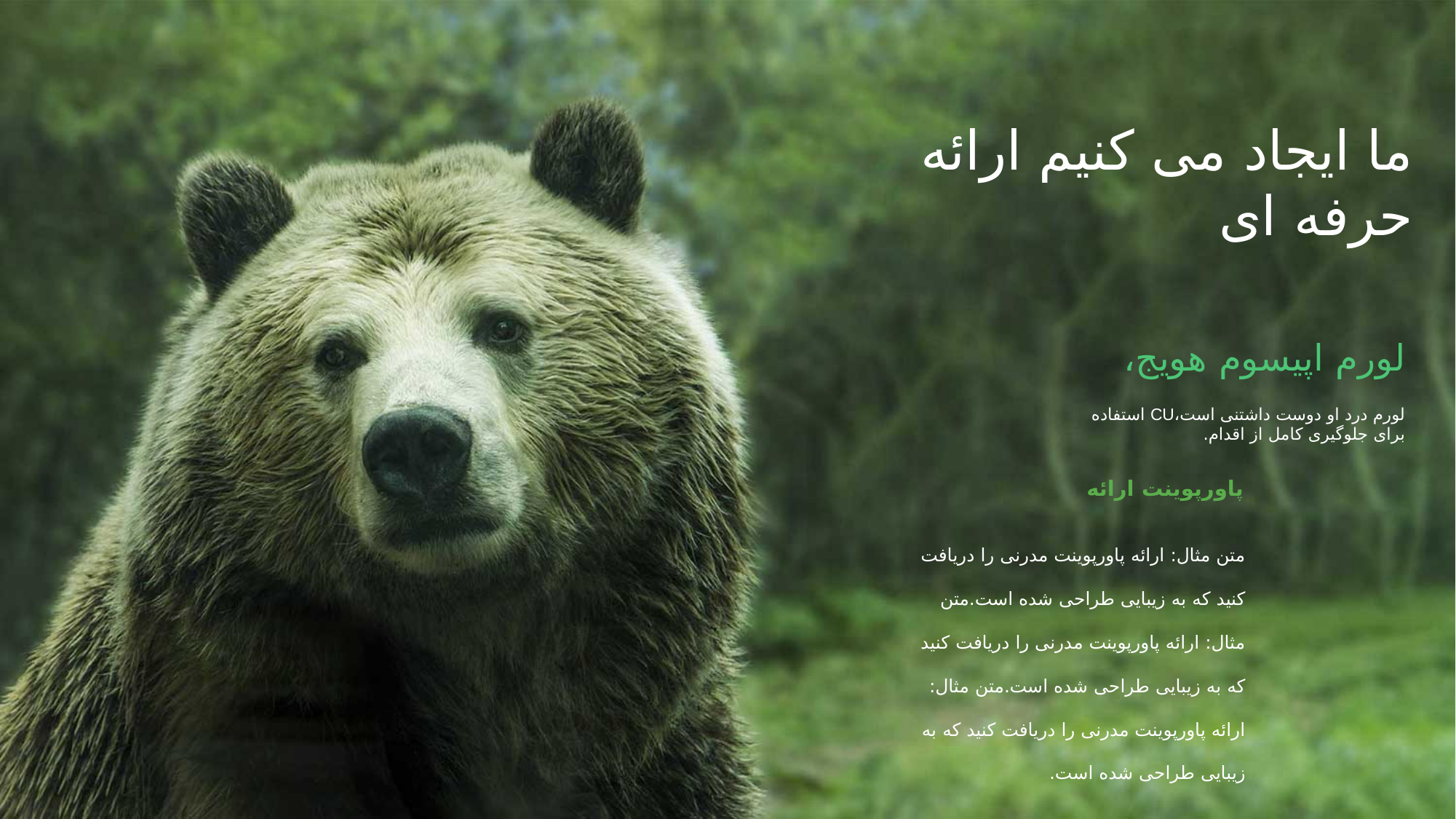

ما ایجاد می کنیم ارائه حرفه ای
لورم اپیسوم هویج،
لورم درد او دوست داشتنی است،CU استفاده برای جلوگیری کامل از اقدام.
پاورپوینت ارائه
متن مثال: ارائه پاورپوینت مدرنی را دریافت کنید که به زیبایی طراحی شده است.متن مثال: ارائه پاورپوینت مدرنی را دریافت کنید که به زیبایی طراحی شده است.متن مثال: ارائه پاورپوینت مدرنی را دریافت کنید که به زیبایی طراحی شده است.